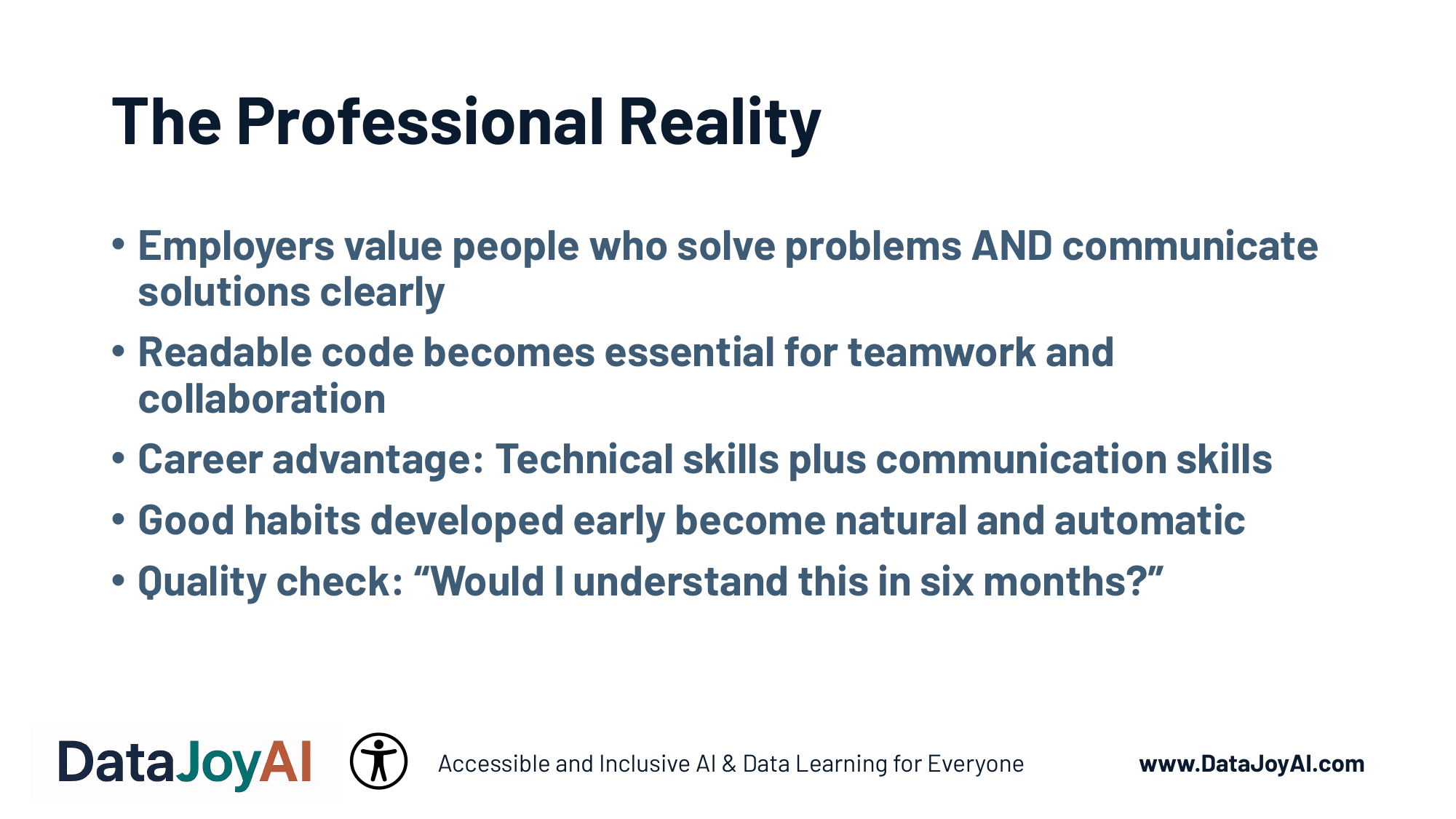

# The Professional Reality
Employers value people who solve problems AND communicate solutions clearly
Readable code becomes essential for teamwork and collaboration
Career advantage: Technical skills plus communication skills
Good habits developed early become natural and automatic
Quality check: “Would I understand this in six months?”